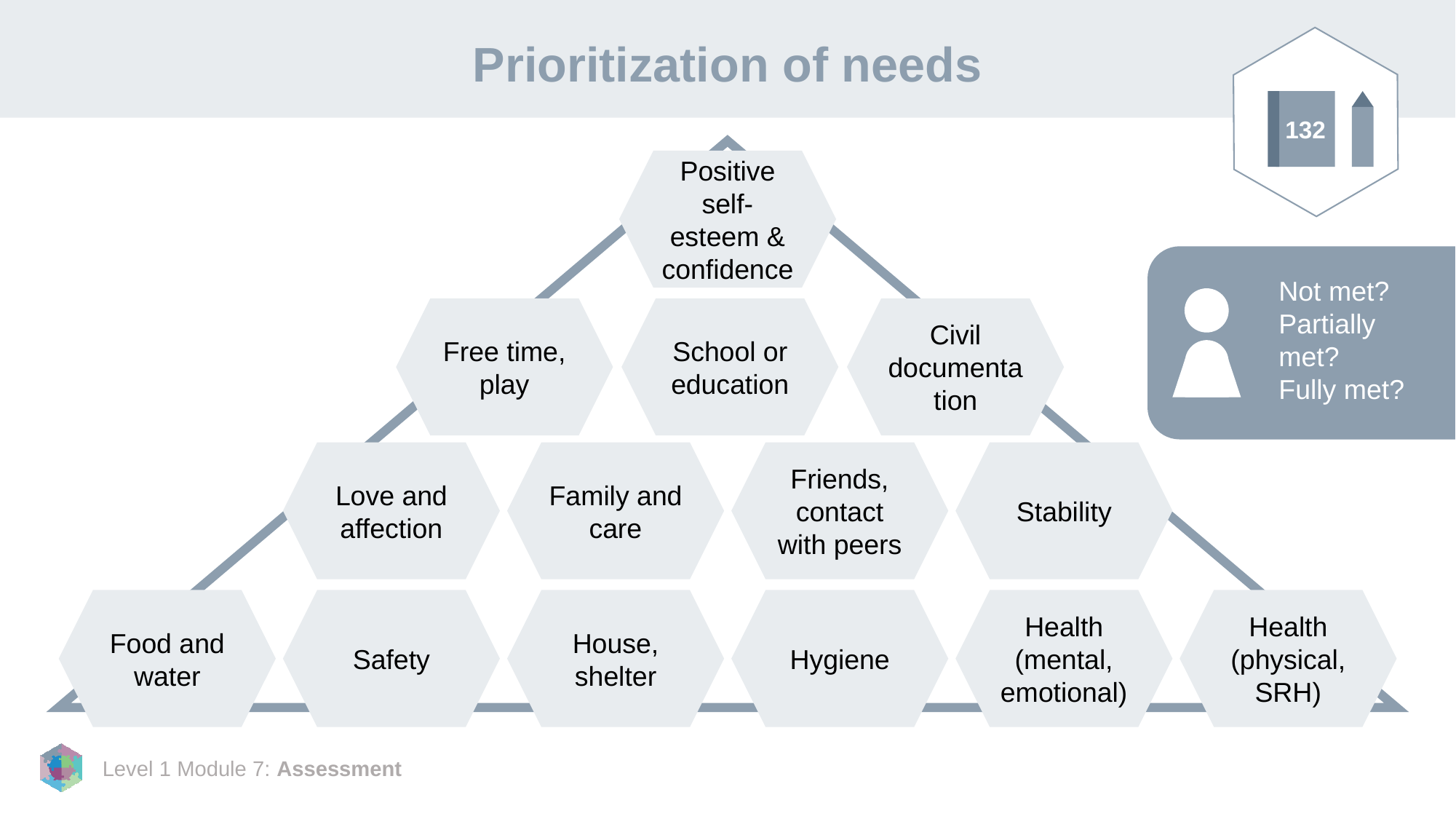

# Prioritization of needs

132

Positive self-esteem & confidence

Not met?
Partially met?
Fully met?

Free time, play
School or education
Civil documentation
Love and affection
Family and care
Friends, contact with peers
Stability
Food and water
Safety
House, shelter
Hygiene
Health (mental, emotional)
Health (physical, SRH)